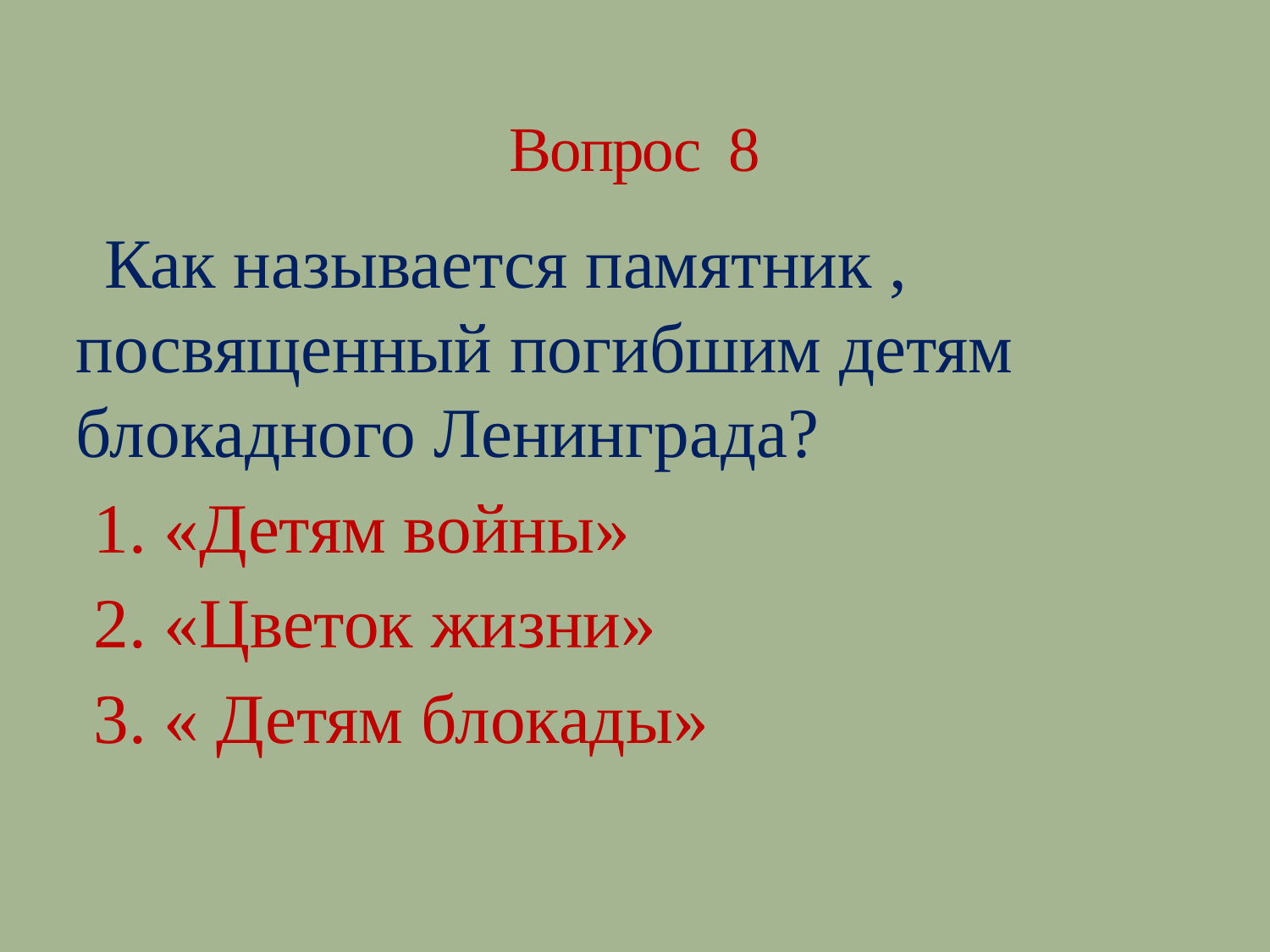

# Вопрос  8
  Как называется памятник , посвященный погибшим детям блокадного Ленинграда?
 1. «Детям войны»
 2. «Цветок жизни»
 3. « Детям блокады»